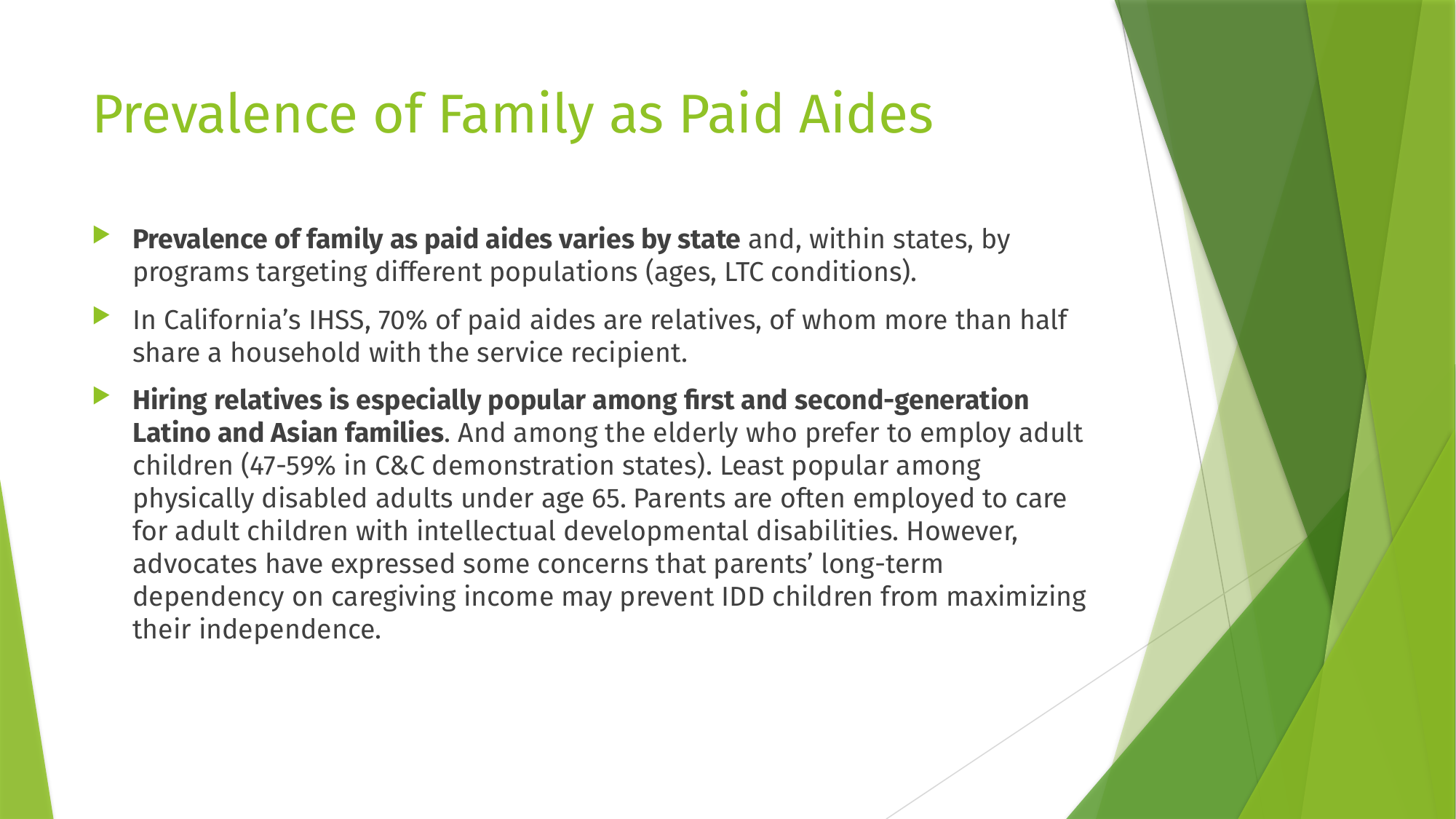

# Prevalence of Family as Paid Aides
Prevalence of family as paid aides varies by state and, within states, by programs targeting different populations (ages, LTC conditions).
In California’s IHSS, 70% of paid aides are relatives, of whom more than half share a household with the service recipient.
Hiring relatives is especially popular among first and second-generation Latino and Asian families. And among the elderly who prefer to employ adult children (47-59% in C&C demonstration states). Least popular among physically disabled adults under age 65. Parents are often employed to care for adult children with intellectual developmental disabilities. However, advocates have expressed some concerns that parents’ long-term dependency on caregiving income may prevent IDD children from maximizing their independence.